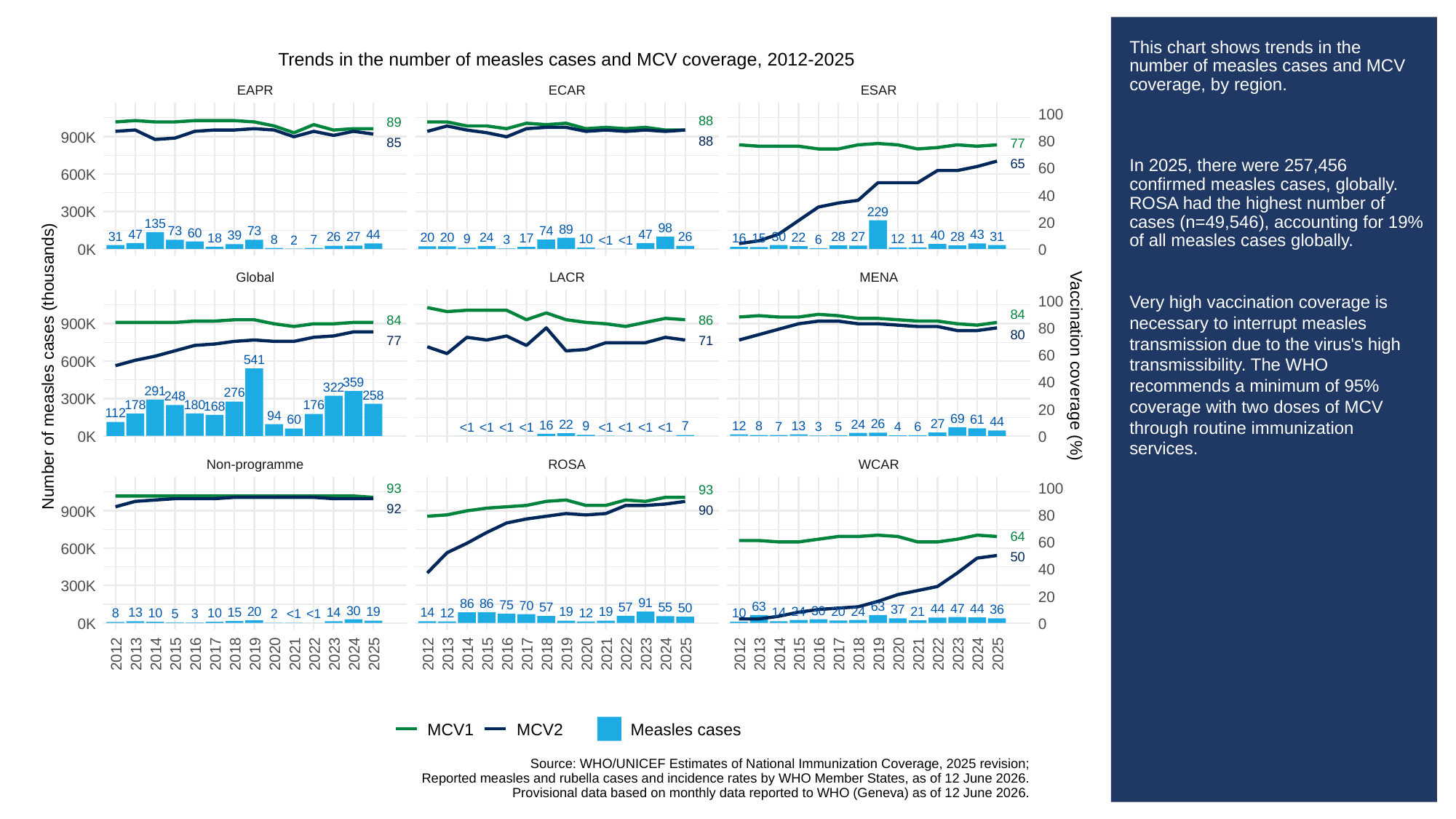

# This chart shows trends in the number of measles cases and MCV coverage, by region.

In 2025, there were 257,456 confirmed measles cases, globally. ROSA had the highest number of cases (n=49,546), accounting for 19% of all measles cases globally.

Very high vaccination coverage is necessary to interrupt measles transmission due to the virus's high transmissibility. The WHO recommends a minimum of 95% coverage with two doses of MCV through routine immunization services.

Trends in the number of measles cases and MCV coverage, 2012-2025
EAPR
ECAR
ESAR

100
88
89

900K
80
88

85
77

65

60
600K

40

300K
229

20
135

98
89
74
73
73
60
47
47
44
43
40
39

31
31
30
28
28
27
27
26
26
24

22
20
20
18
17
16
15
12
11
10
9
8
7
6
3
2
<1
<1

0K
0

Global
LACR
MENA

100

84

86
84
900K

80

80

77
71

60
541
600K
Number of measles cases (thousands)
Vaccination coverage (%)

40
359

322
291
276
258

248
300K

180

178
176
168

20

112
94
69

61
60

44

27
26
24
22
16
13
12
9
8
7
7
6
5
4
3

<1
<1
<1
<1
<1
<1
<1
<1

0K
0

Non-programme
ROSA
WCAR

100
93
93

92
90
900K
80

64

60
600K

50

40

300K

20
91
86
86
75
70
63
63
57
57
55
50
47
44
44

37
36
30
30
24
24
21
20
20
19
19
19
15
14
14
14
13
12
12
10
10
10
8
5
3
2
<1
<1

0K
0

2012
2013
2014
2015
2016
2017
2018
2019
2020
2021
2022
2023
2024
2025
2012
2013
2014
2015
2016
2017
2018
2019
2020
2021
2022
2023
2024
2025
2012
2013
2014
2015
2016
2017
2018
2019
2020
2021
2022
2023
2024
2025

MCV1
MCV2
Measles cases

Source: WHO/UNICEF Estimates of National Immunization Coverage, 2025 revision;
Reported measles and rubella cases and incidence rates by WHO Member States, as of 12 June 2026.
Provisional data based on monthly data reported to WHO (Geneva) as of 12 June 2026.